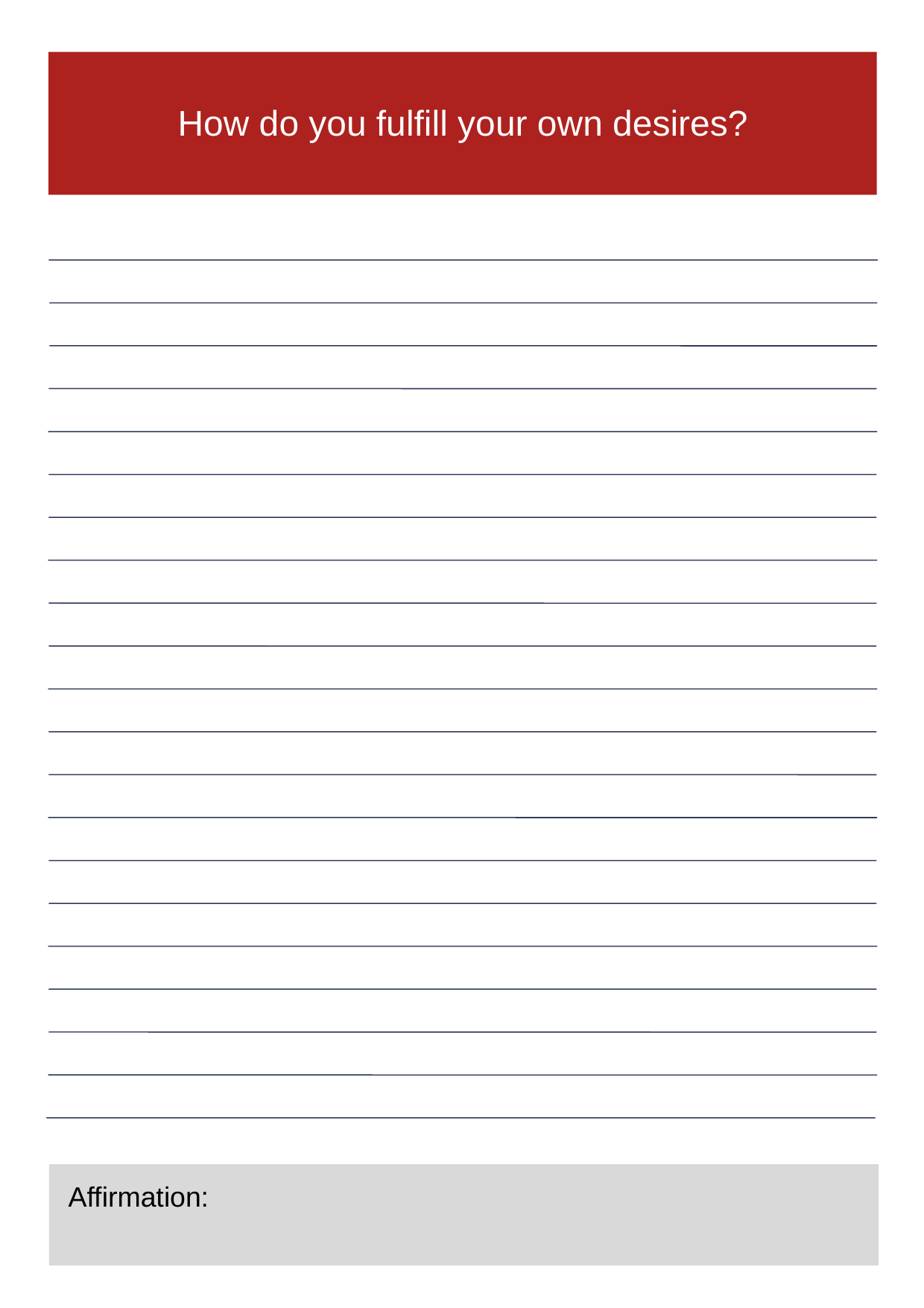

How do you fulfill your own desires?

Affirmation: